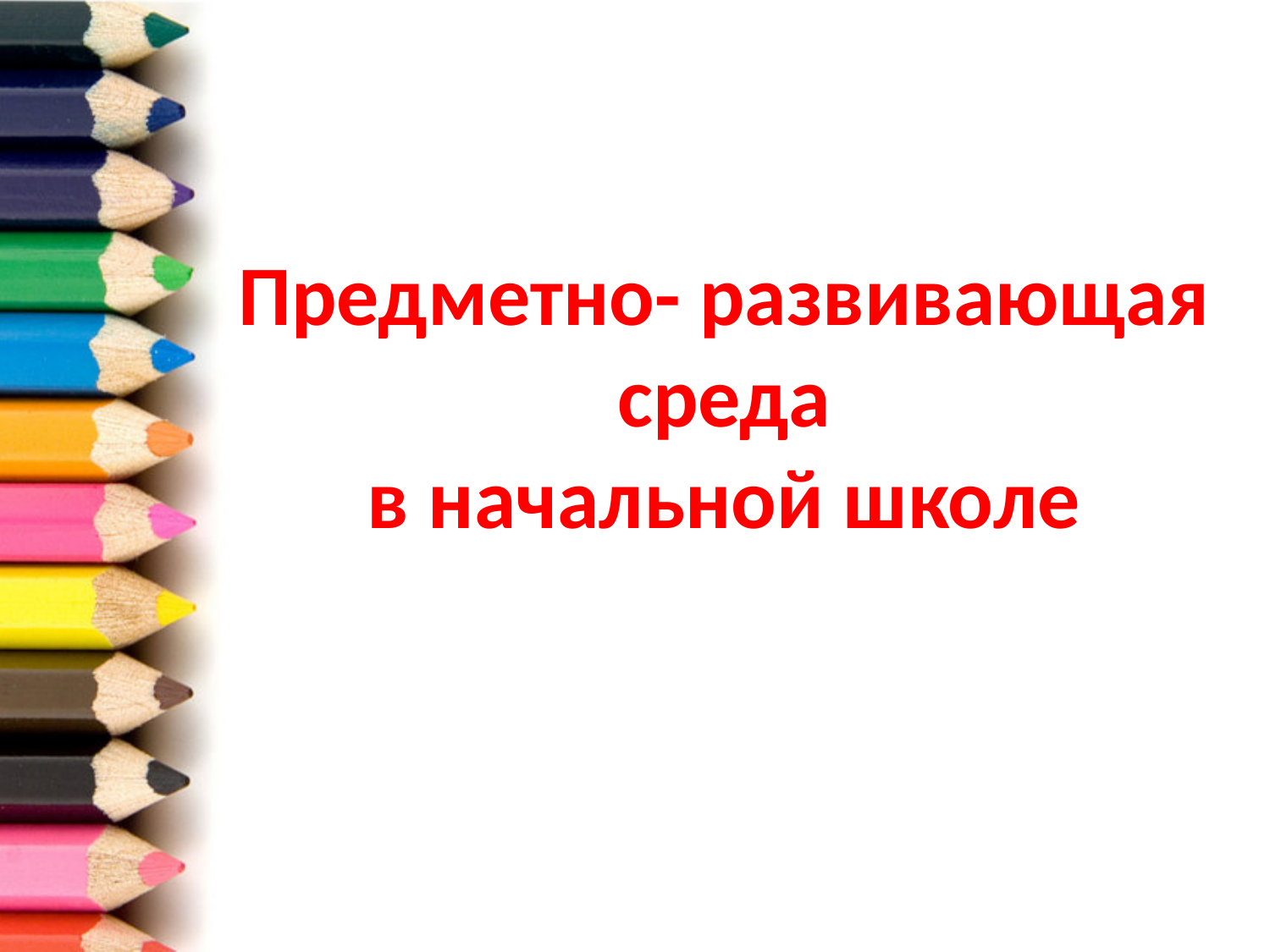

# Предметно- развивающая среда в начальной школе